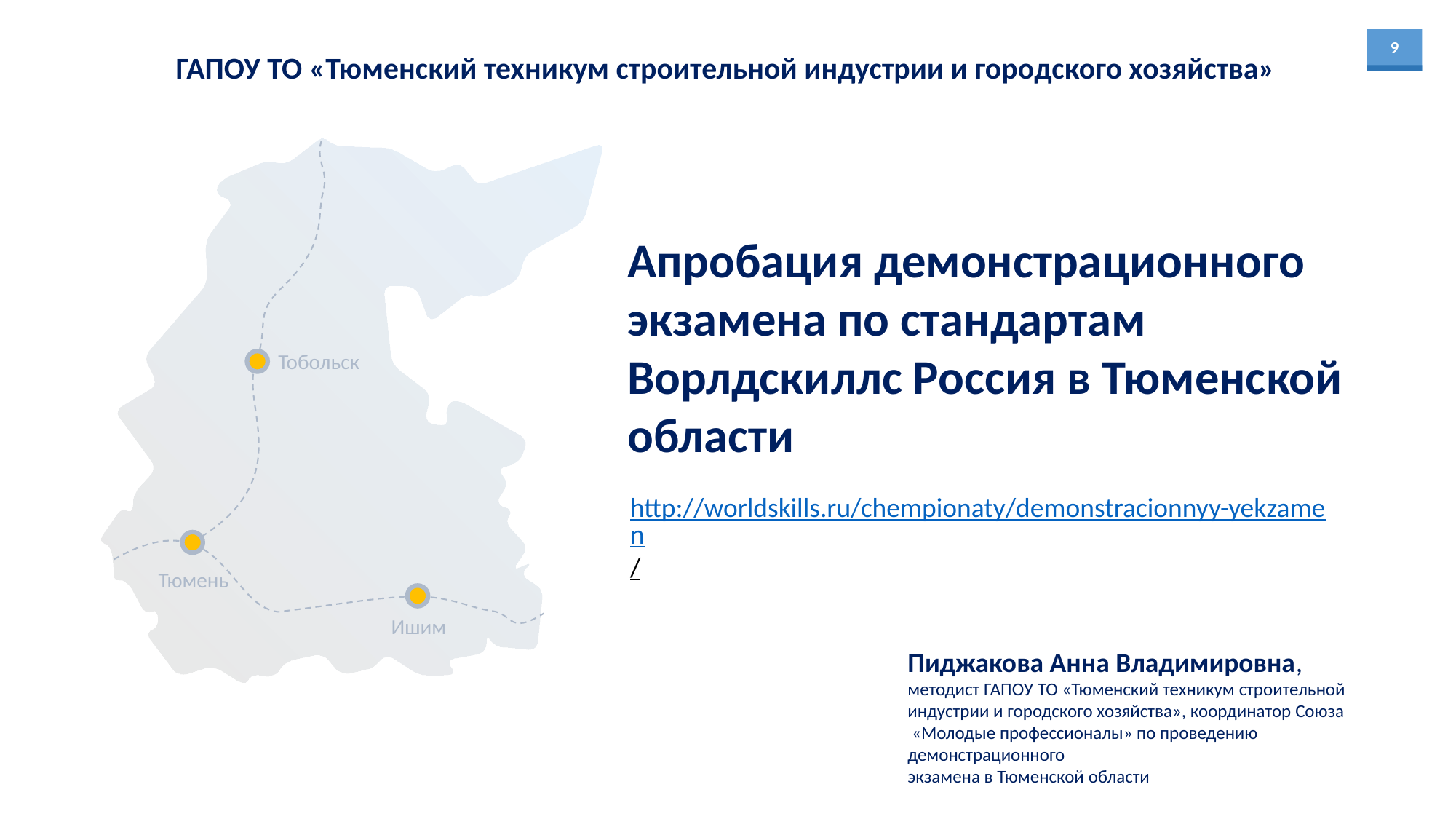

ГАПОУ ТО «Тюменский техникум строительной индустрии и городского хозяйства»

Тобольск

Тюмень

Ишим

Апробация демонстрационного экзамена по стандартам Ворлдскиллс Россия в Тюменской области

http://worldskills.ru/chempionaty/demonstracionnyy-yekzamen/
Пиджакова Анна Владимировна,
методист ГАПОУ ТО «Тюменский техникум строительной
индустрии и городского хозяйства», координатор Союза
 «Молодые профессионалы» по проведению демонстрационного
экзамена в Тюменской области